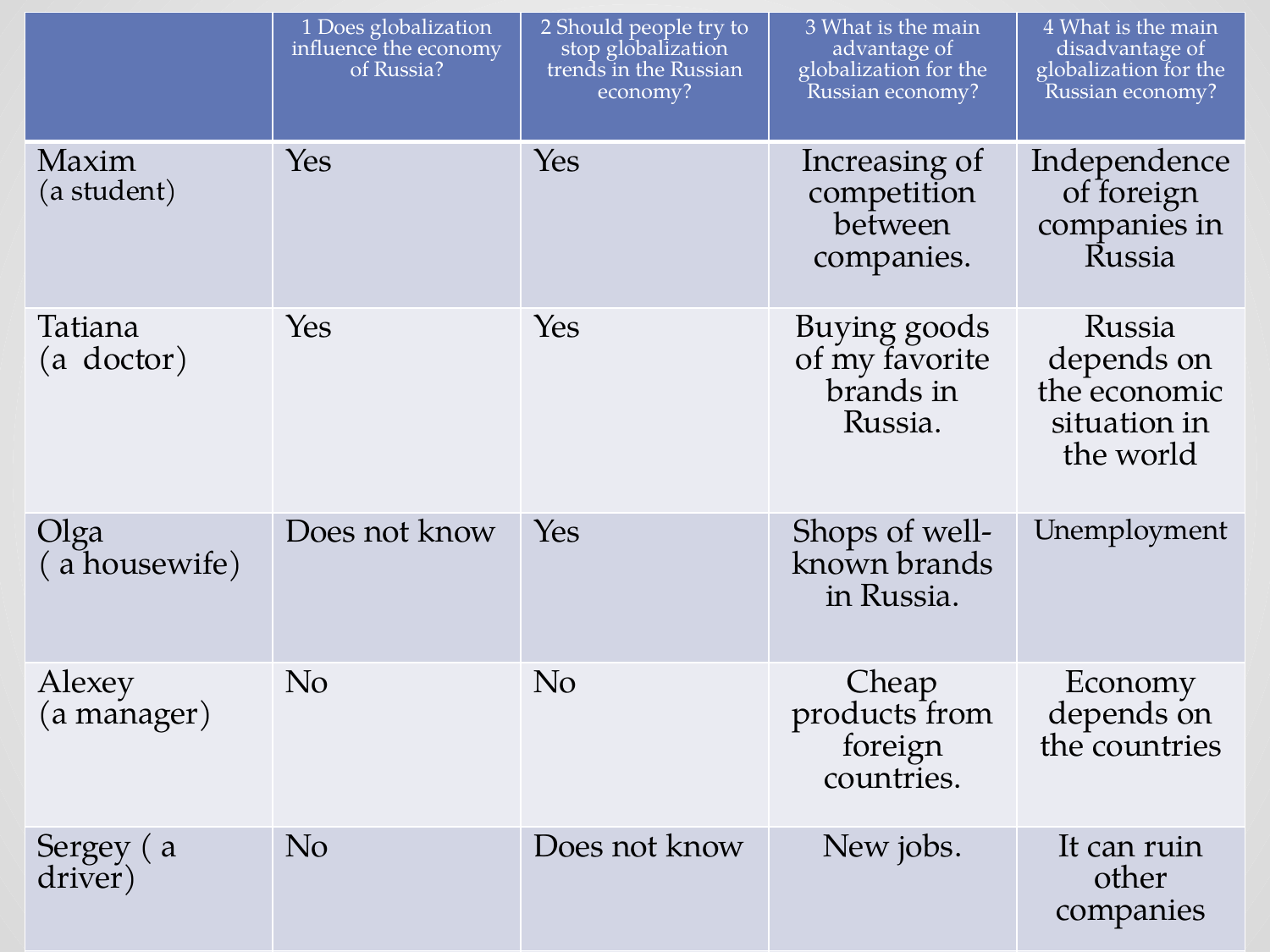

#
|  | 1 Does globalization influence the economy of Russia? | 2 Should people try to stop globalization trends in the Russian economy? | 3 What is the main advantage of globalization for the Russian economy? | 4 What is the main disadvantage of globalization for the Russian economy? |
| --- | --- | --- | --- | --- |
| Maxim (a student) | Yes | Yes | Increasing of competition between companies. | Independence of foreign companies in Russia |
| Tatiana (a doctor) | Yes | Yes | Buying goods of my favorite brands in Russia. | Russia depends on the economic situation in the world |
| Olga ( a housewife) | Does not know | Yes | Shops of well-known brands in Russia. | Unemployment |
| Alexey (a manager) | No | No | Cheap products from foreign countries. | Economy depends on the countries |
| Sergey ( a driver) | No | Does not know | New jobs. | It can ruin other companies |
| Julia ( a teacher) | Yes | No | Shopping. | Unemployment. |